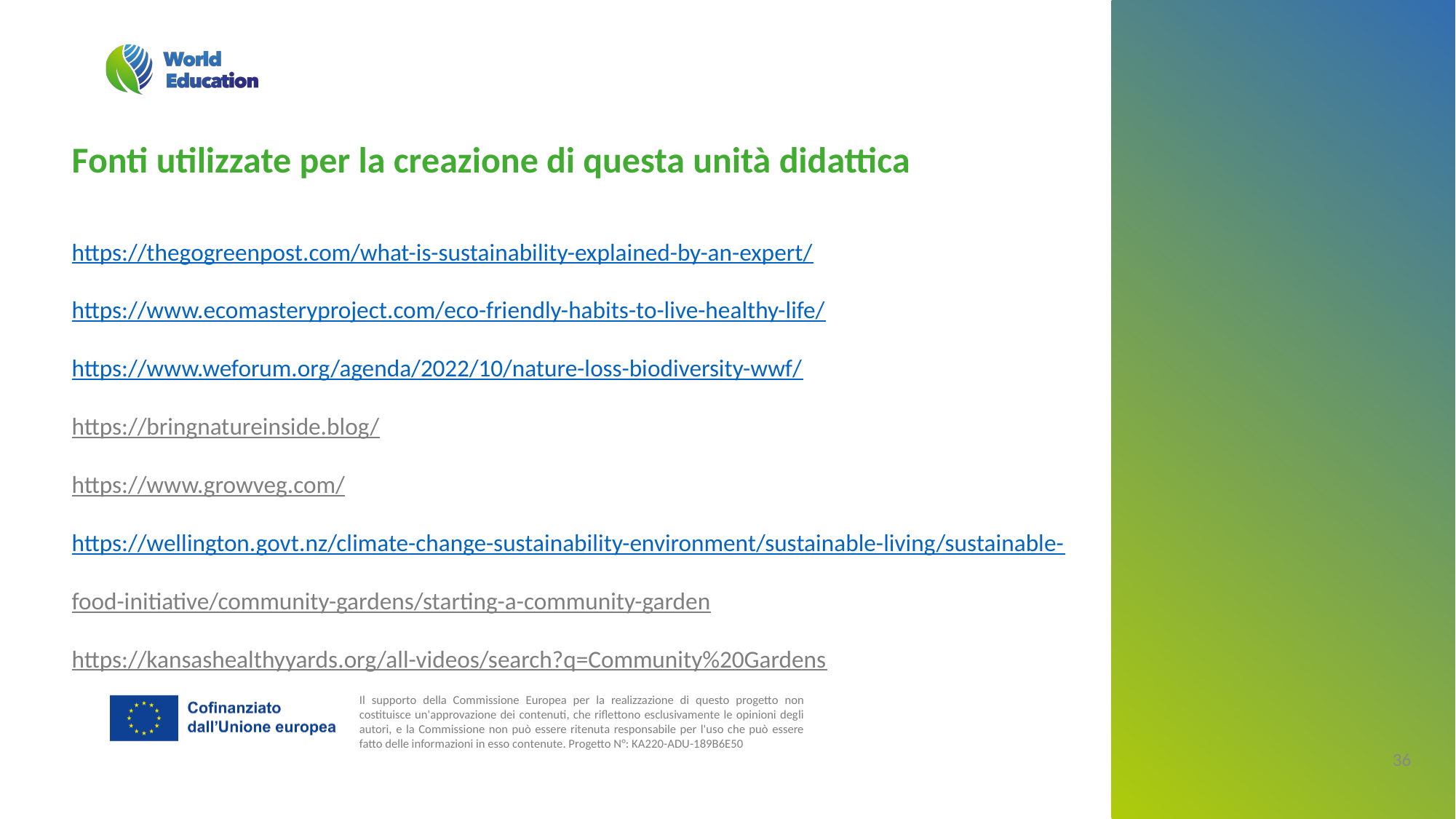

Fonti utilizzate per la creazione di questa unità didattica
https://thegogreenpost.com/what-is-sustainability-explained-by-an-expert/
https://www.ecomasteryproject.com/eco-friendly-habits-to-live-healthy-life/
https://www.weforum.org/agenda/2022/10/nature-loss-biodiversity-wwf/
https://bringnatureinside.blog/
https://www.growveg.com/
https://wellington.govt.nz/climate-change-sustainability-environment/sustainable-living/sustainable-
food-initiative/community-gardens/starting-a-community-garden
https://kansashealthyyards.org/all-videos/search?q=Community%20Gardens
36